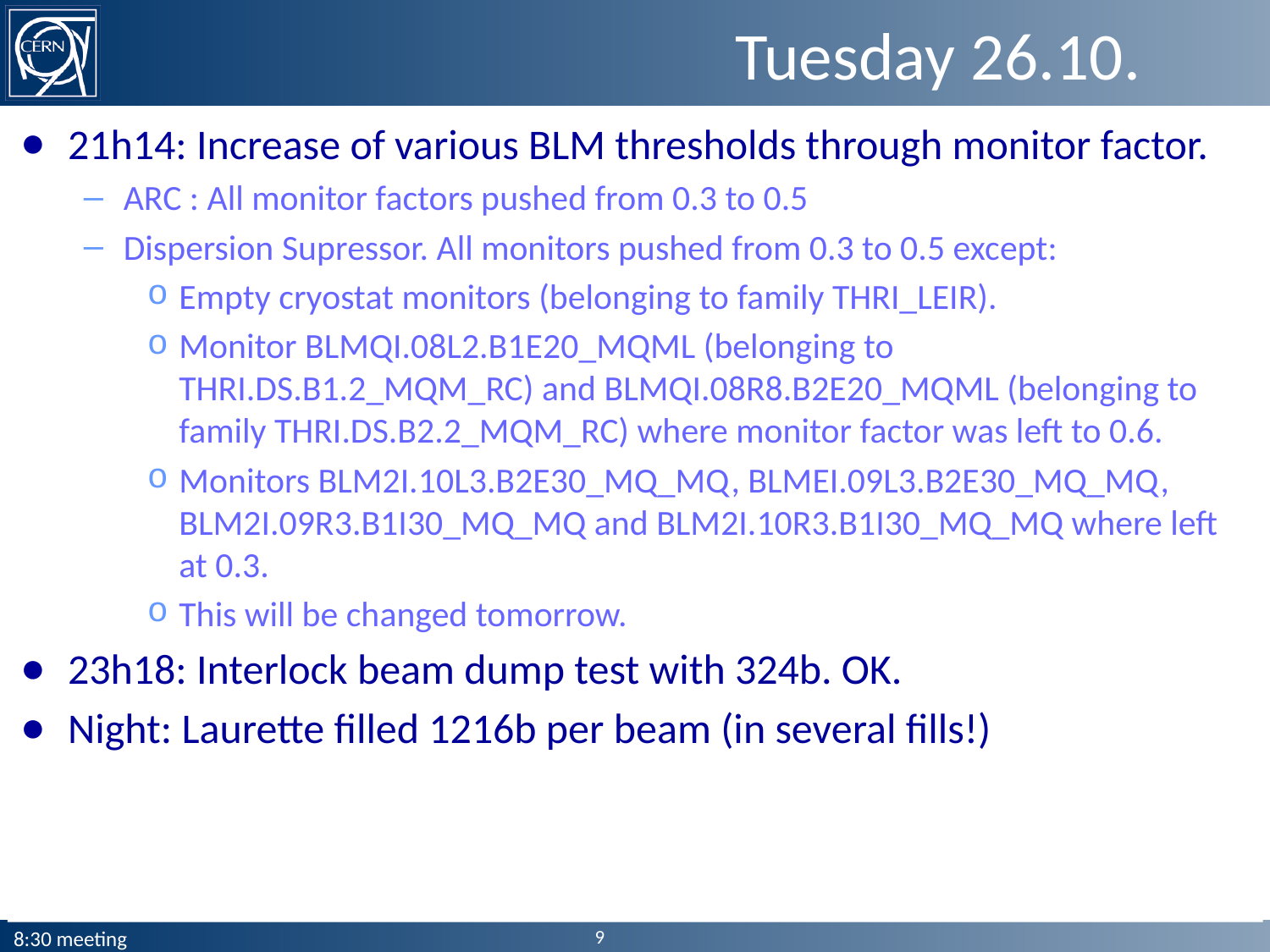

# Tuesday 26.10.
21h14: Increase of various BLM thresholds through monitor factor.
ARC : All monitor factors pushed from 0.3 to 0.5
Dispersion Supressor. All monitors pushed from 0.3 to 0.5 except:
Empty cryostat monitors (belonging to family THRI_LEIR).
Monitor BLMQI.08L2.B1E20_MQML (belonging to THRI.DS.B1.2_MQM_RC) and BLMQI.08R8.B2E20_MQML (belonging to family THRI.DS.B2.2_MQM_RC) where monitor factor was left to 0.6.
Monitors BLM2I.10L3.B2E30_MQ_MQ, BLMEI.09L3.B2E30_MQ_MQ, BLM2I.09R3.B1I30_MQ_MQ and BLM2I.10R3.B1I30_MQ_MQ where left at 0.3.
This will be changed tomorrow.
23h18: Interlock beam dump test with 324b. OK.
Night: Laurette filled 1216b per beam (in several fills!)
9
8:30 meeting